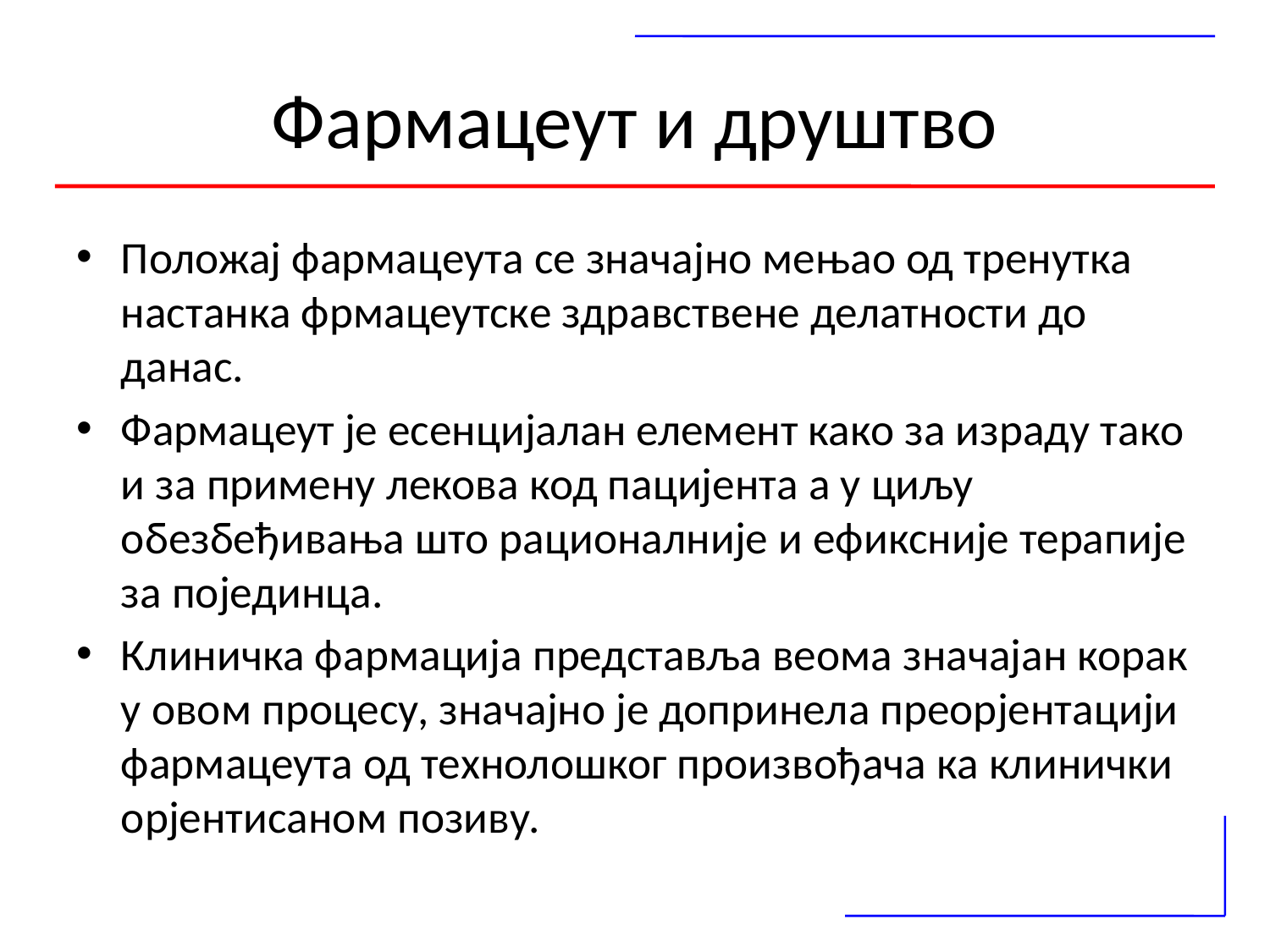

# Фармацеут и друштво
Положај фармацеута се значајно мењао од тренутка настанка фрмацеутске здравствене делатности до данас.
Фармацеут је есенцијалан елемент како за израду тако и за примену лекова код пацијента а у циљу обезбеђивања што рационалније и ефиксније терапије за појединца.
Клиничка фармација представља веома значајан корак у овом процесу, значајно је допринела преорјентацији фармацеута од технолошког произвођача ка клинички орјентисаном позиву.